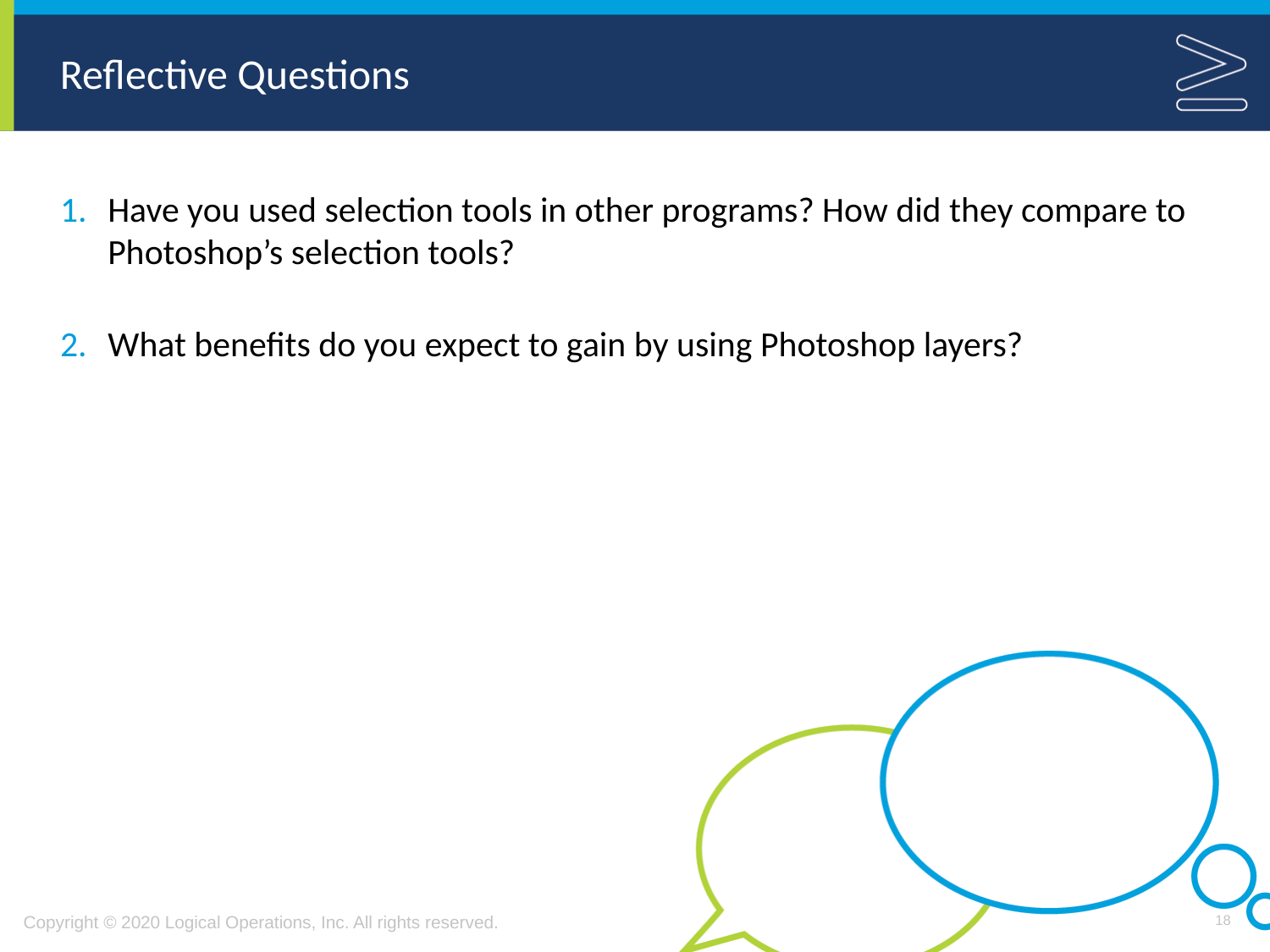

Have you used selection tools in other programs? How did they compare to Photoshop’s selection tools?
What benefits do you expect to gain by using Photoshop layers?
18